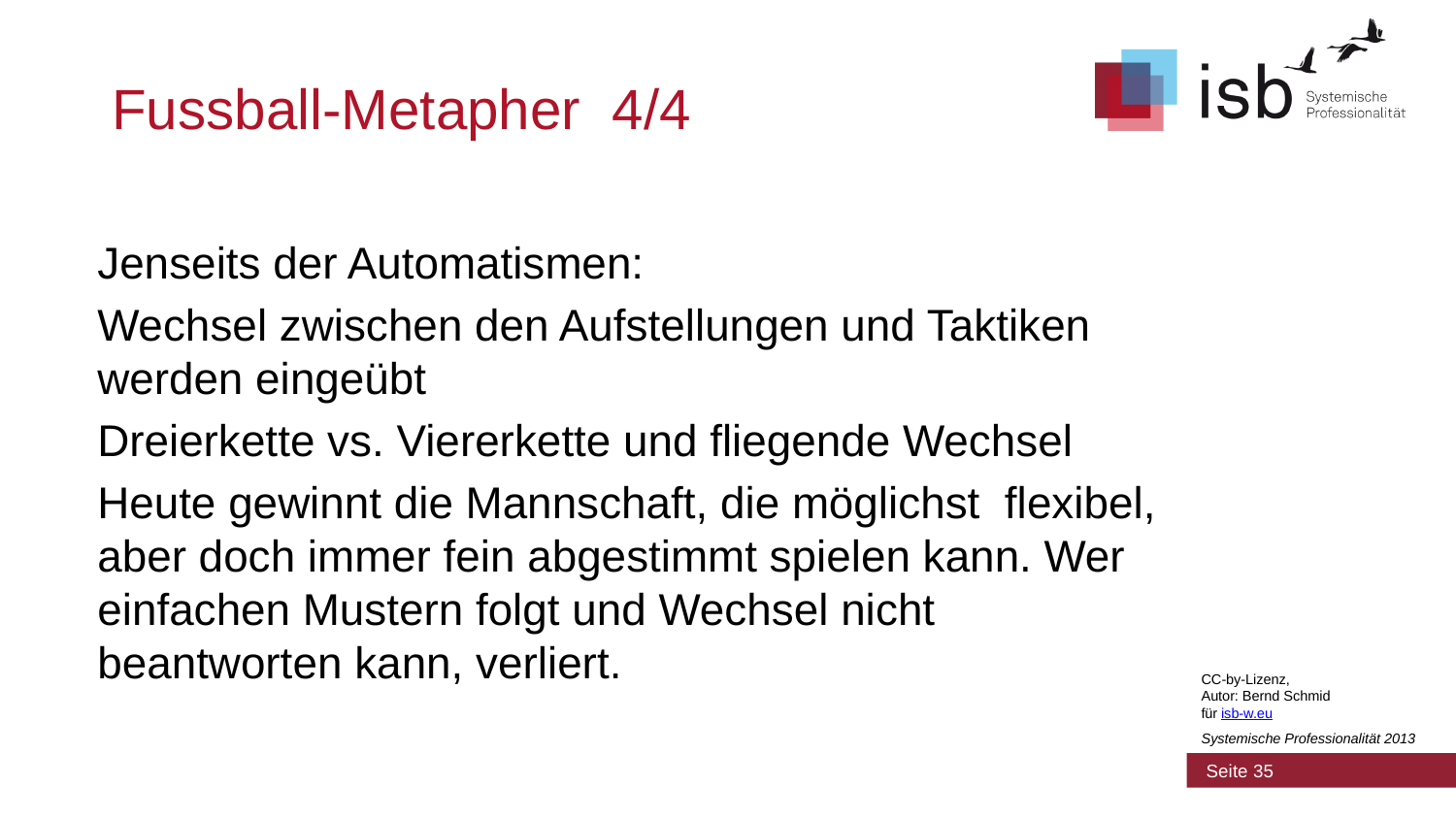

# Fussball-Metapher  4/4
Jenseits der Automatismen:
Wechsel zwischen den Aufstellungen und Taktiken werden eingeübt
Dreierkette vs. Viererkette und fliegende Wechsel
Heute gewinnt die Mannschaft, die möglichst  flexibel, aber doch immer fein abgestimmt spielen kann. Wer einfachen Mustern folgt und Wechsel nicht beantworten kann, verliert.
 Seite 35